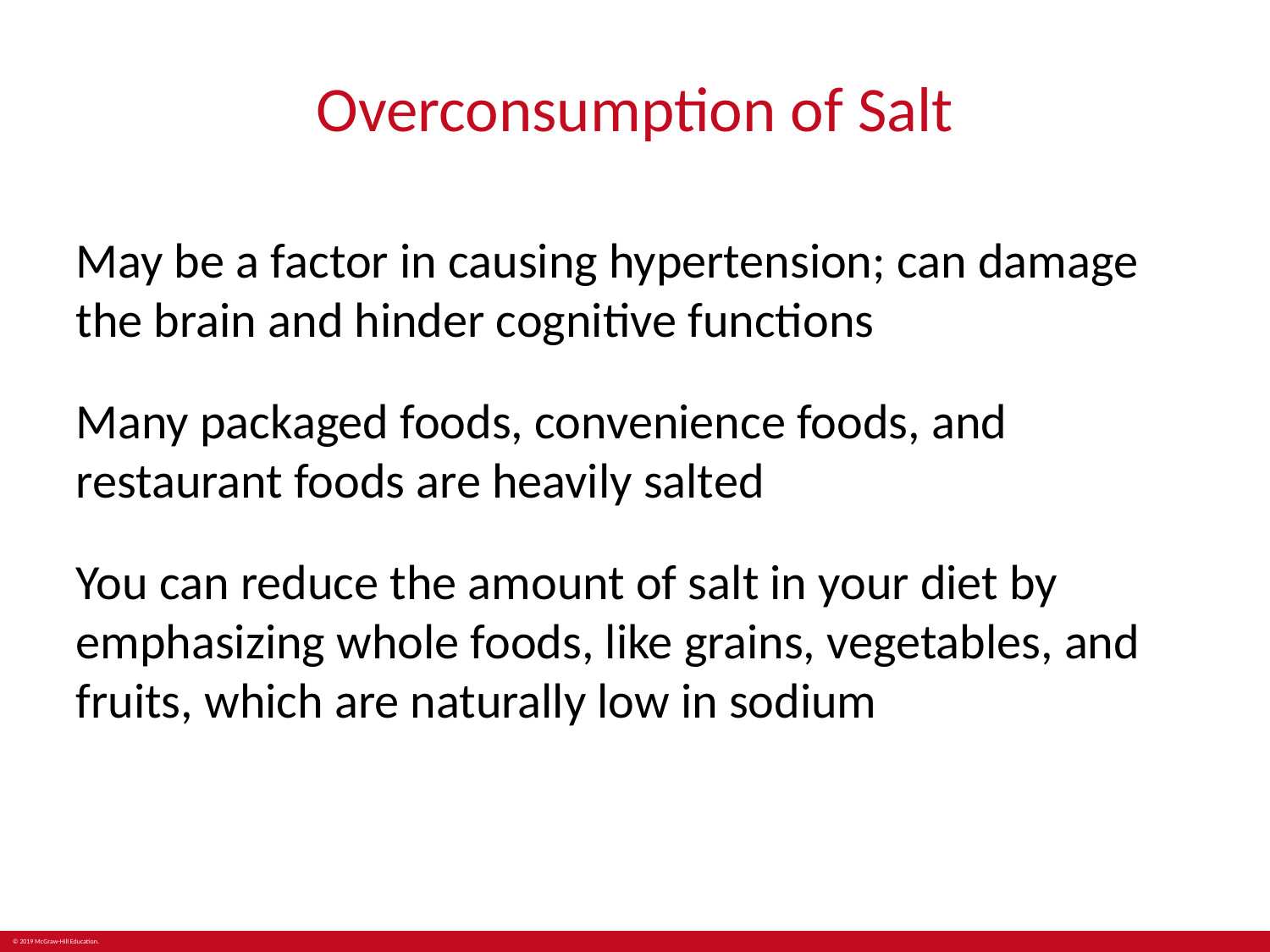

# Overconsumption of Salt
May be a factor in causing hypertension; can damage the brain and hinder cognitive functions
Many packaged foods, convenience foods, and restaurant foods are heavily salted
You can reduce the amount of salt in your diet by emphasizing whole foods, like grains, vegetables, and fruits, which are naturally low in sodium